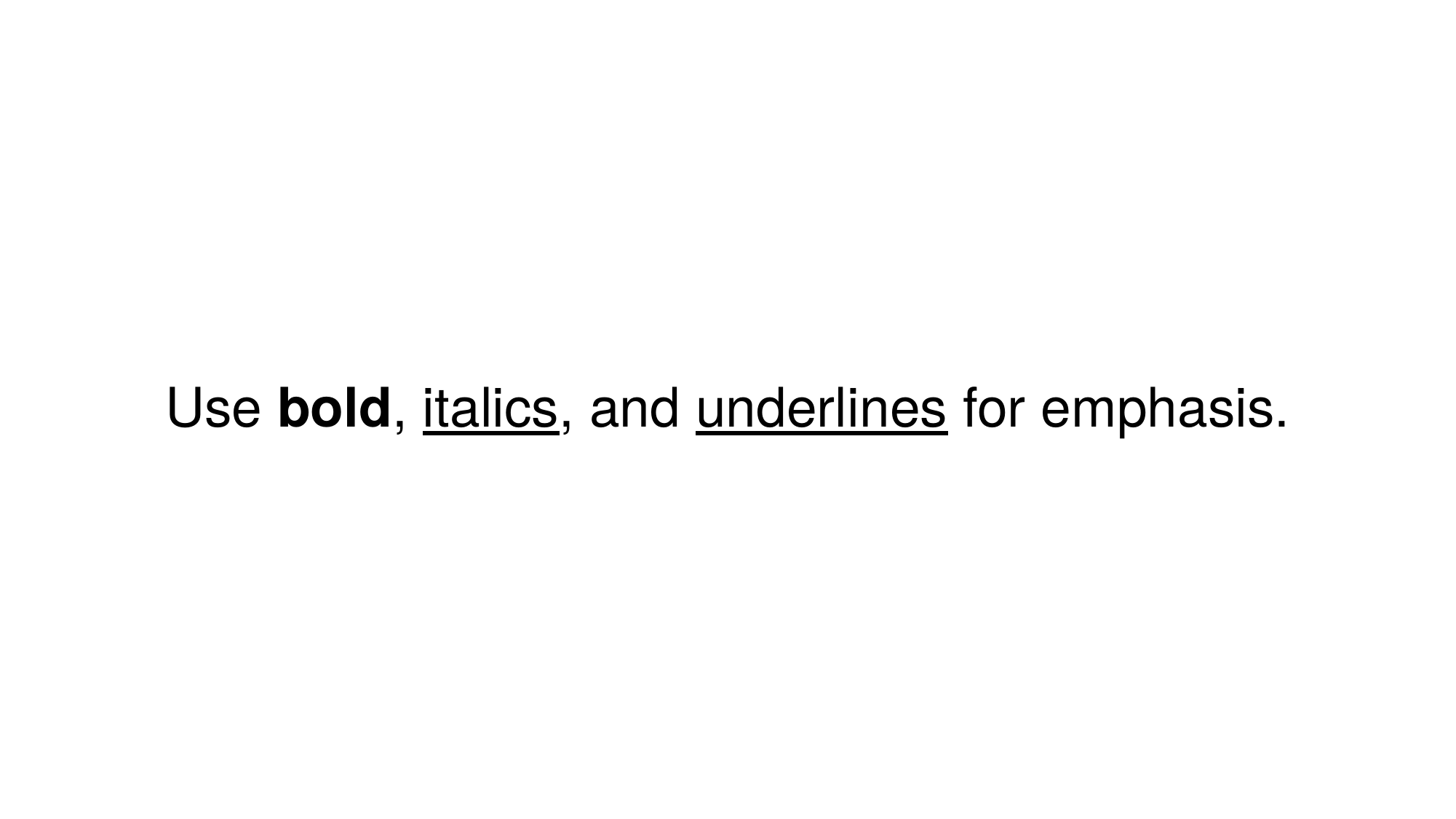

# Use bold, italics, and underlines for emphasis.